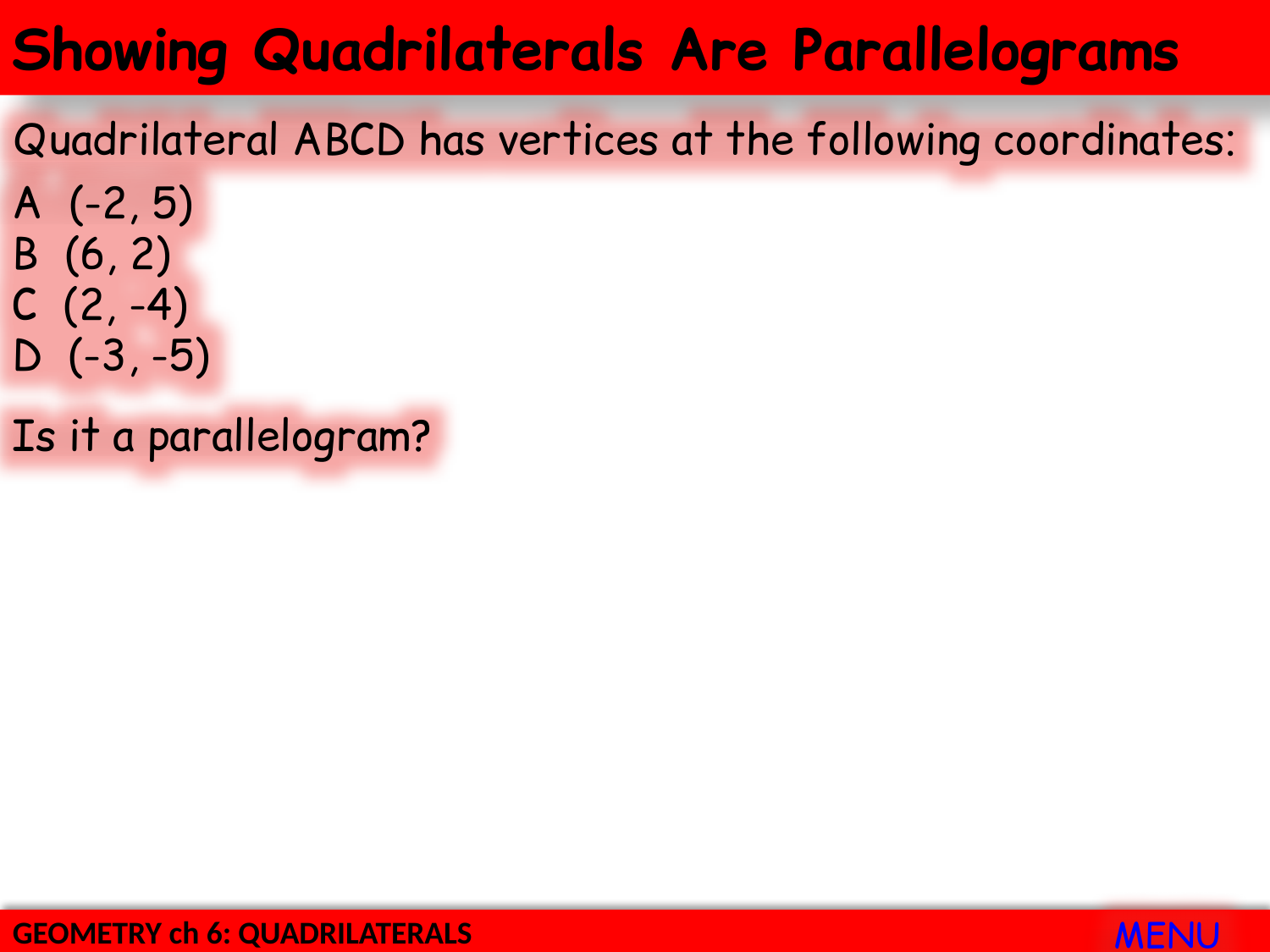

Showing Quadrilaterals Are Parallelograms
Quadrilateral ABCD has vertices at the following coordinates:
A  (-2, 5)
B  (6, 2)
C  (2, -4)
D  (-3, -5)
Is it a parallelogram?
MENU
GEOMETRY ch 6: QUADRILATERALS